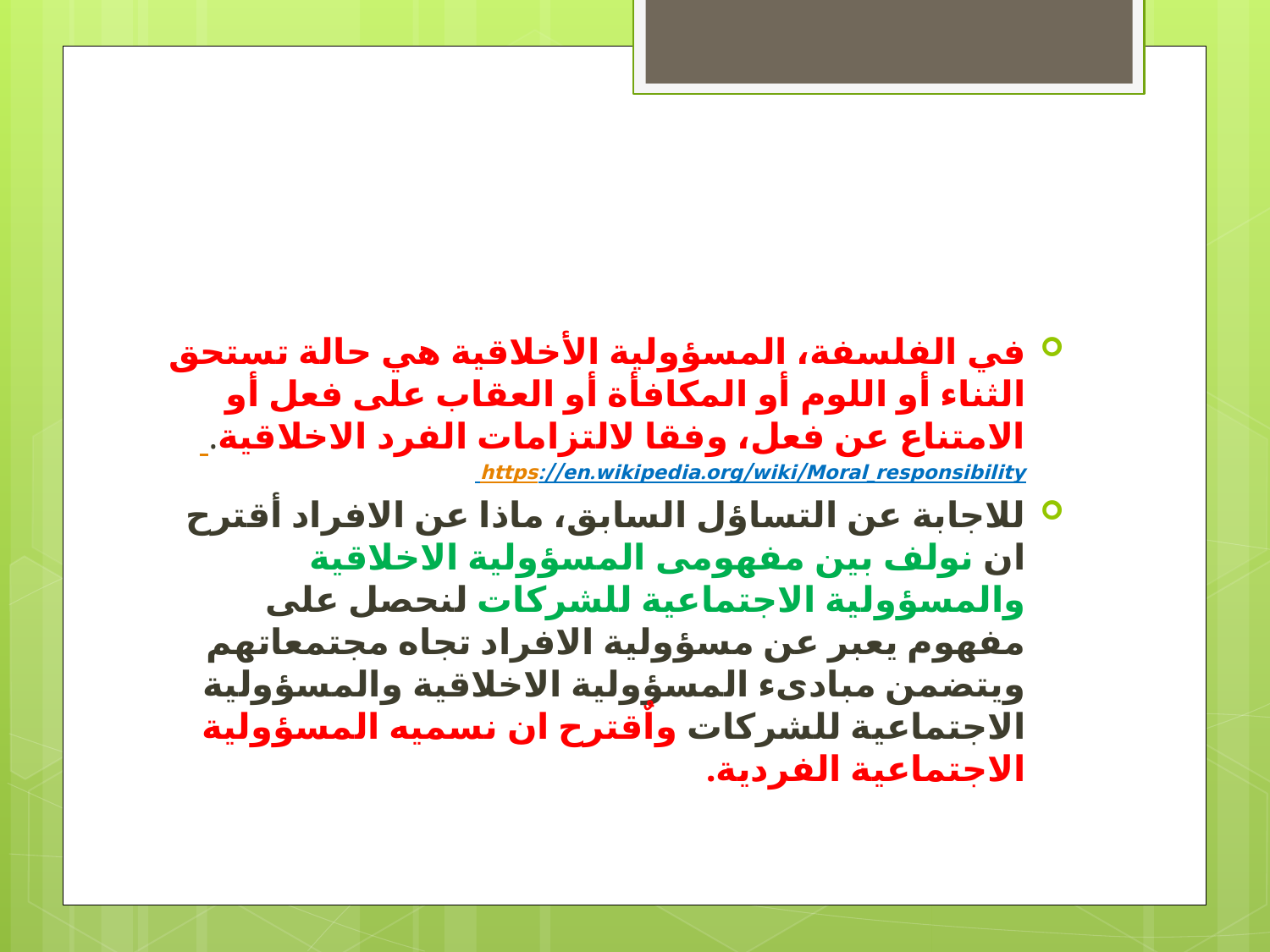

#
في الفلسفة، المسؤولية الأخلاقية هي حالة تستحق الثناء أو اللوم أو المكافأة أو العقاب على فعل أو الامتناع عن فعل، وفقا لالتزامات الفرد الاخلاقية. https://en.wikipedia.org/wiki/Moral_responsibility
للاجابة عن التساؤل السابق، ماذا عن الافراد أقترح ان نولف بين مفهومى المسؤولية الاخلاقية والمسؤولية الاجتماعية للشركات لنحصل على مفهوم يعبر عن مسؤولية الافراد تجاه مجتمعاتهم ويتضمن مبادىء المسؤولية الاخلاقية والمسؤولية الاجتماعية للشركات واٌقترح ان نسميه المسؤولية الاجتماعية الفردية.